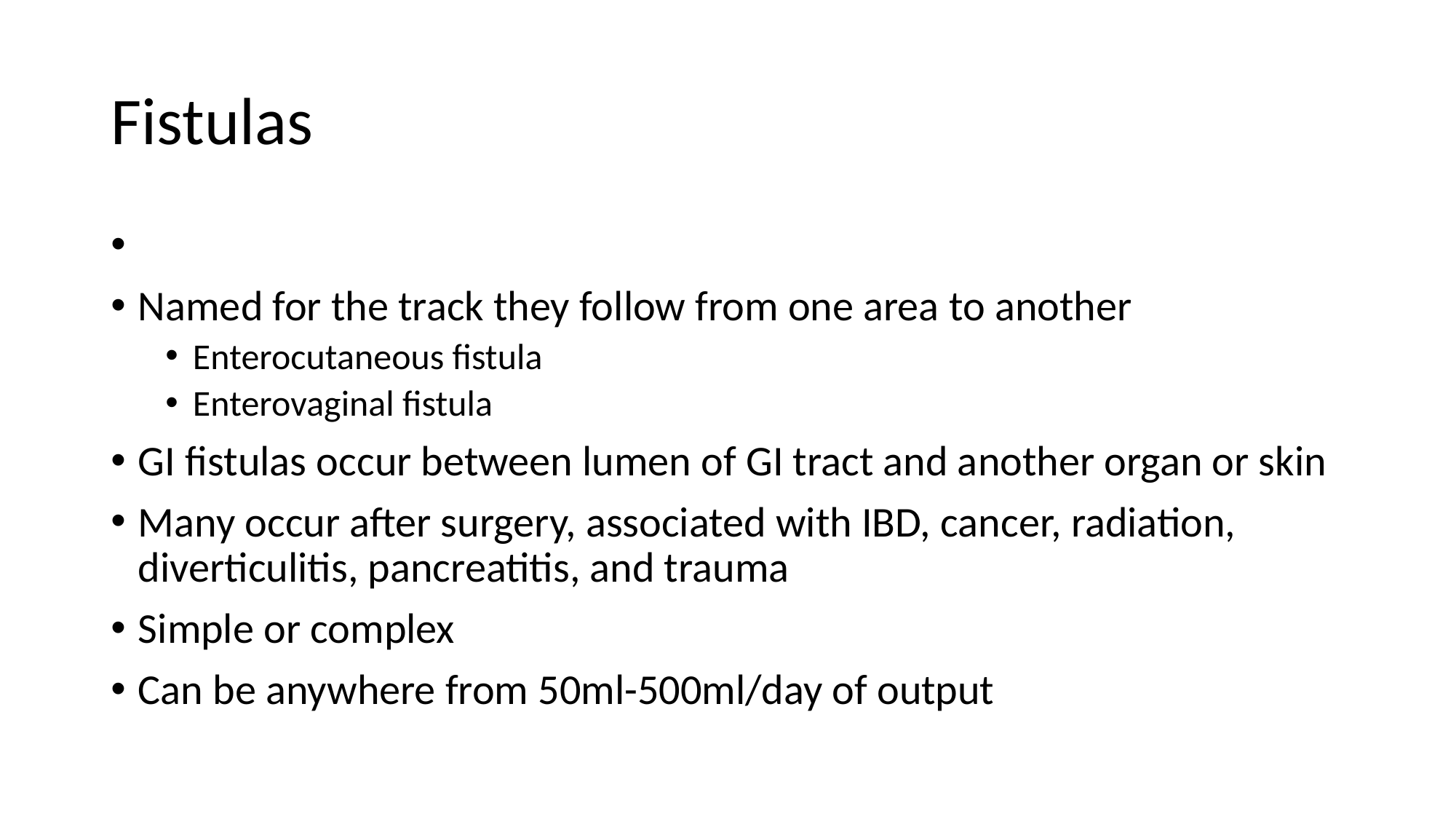

# Fistulas

Named for the track they follow from one area to another
Enterocutaneous fistula
Enterovaginal fistula
GI fistulas occur between lumen of GI tract and another organ or skin
Many occur after surgery, associated with IBD, cancer, radiation, diverticulitis, pancreatitis, and trauma
Simple or complex
Can be anywhere from 50ml-500ml/day of output